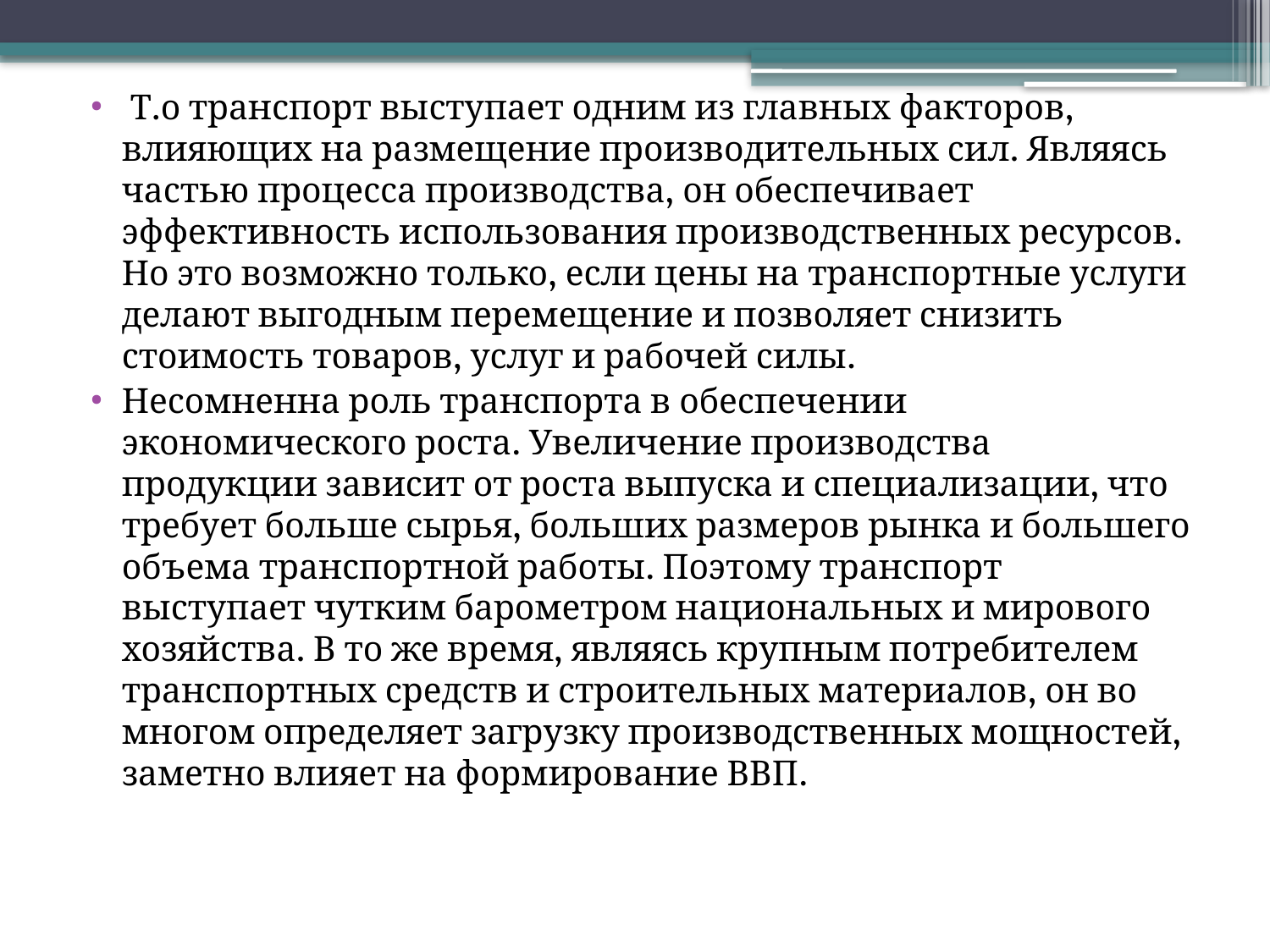

Т.о транспорт выступает одним из главных факторов, влияющих на размещение производительных сил. Являясь частью процесса производства, он обеспечивает эффективность использования производственных ресурсов. Но это возможно только, если цены на транспортные услуги делают выгодным перемещение и позволяет снизить стоимость товаров, услуг и рабочей силы.
Несомненна роль транспорта в обеспечении экономического роста. Увеличение производства продукции зависит от роста выпуска и специализации, что требует больше сырья, больших размеров рынка и большего объема транспортной работы. Поэтому транспорт выступает чутким барометром национальных и мирового хозяйства. В то же время, являясь крупным потребителем транспортных средств и строительных материалов, он во многом определяет загрузку производственных мощностей, заметно влияет на формирование ВВП.